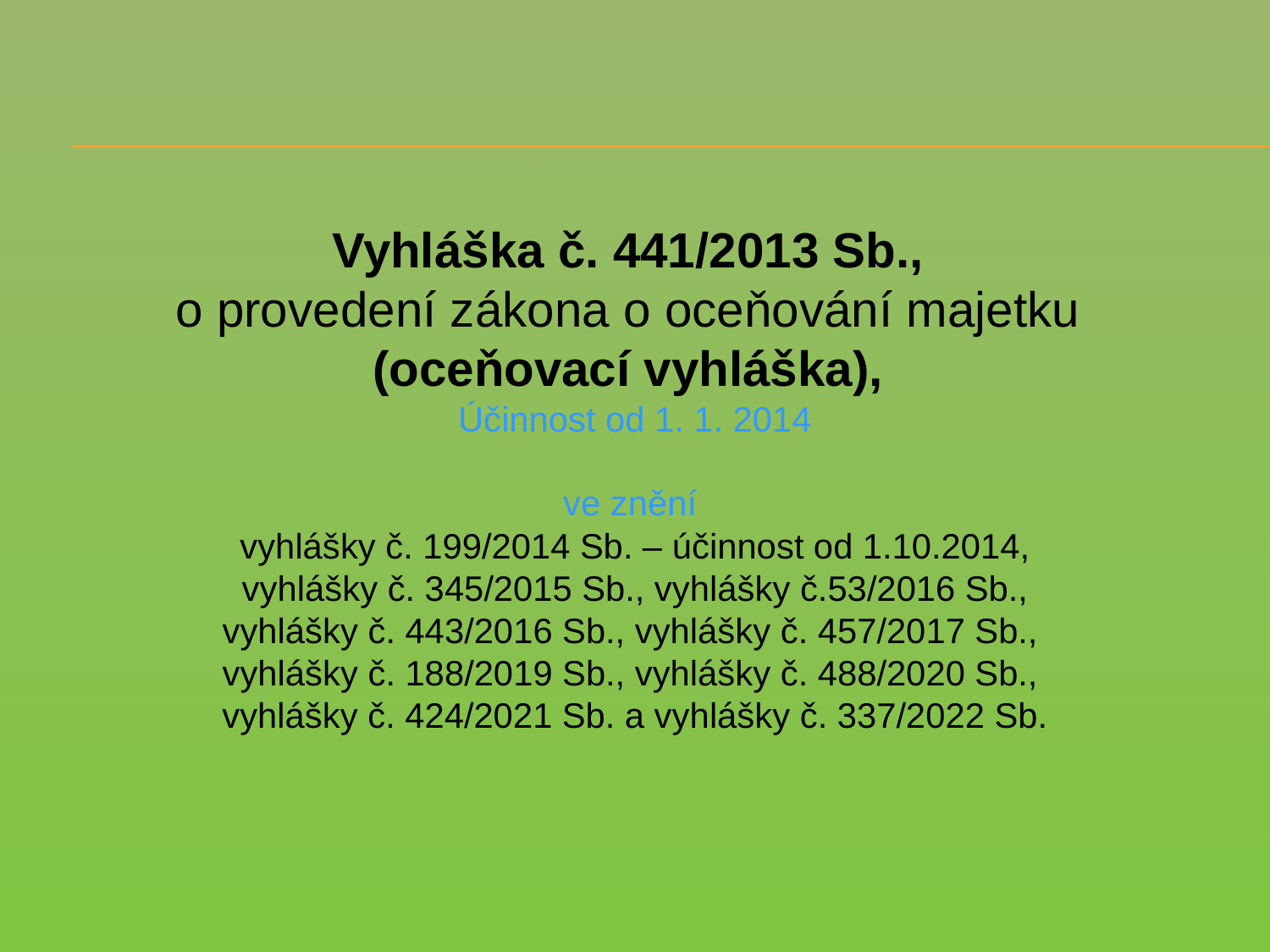

# Vyhláška č. 441/2013 Sb., o provedení zákona o oceňování majetku (oceňovací vyhláška), Účinnost od 1. 1. 2014 ve znění vyhlášky č. 199/2014 Sb. – účinnost od 1.10.2014, vyhlášky č. 345/2015 Sb., vyhlášky č.53/2016 Sb., vyhlášky č. 443/2016 Sb., vyhlášky č. 457/2017 Sb., vyhlášky č. 188/2019 Sb., vyhlášky č. 488/2020 Sb., vyhlášky č. 424/2021 Sb. a vyhlášky č. 337/2022 Sb.